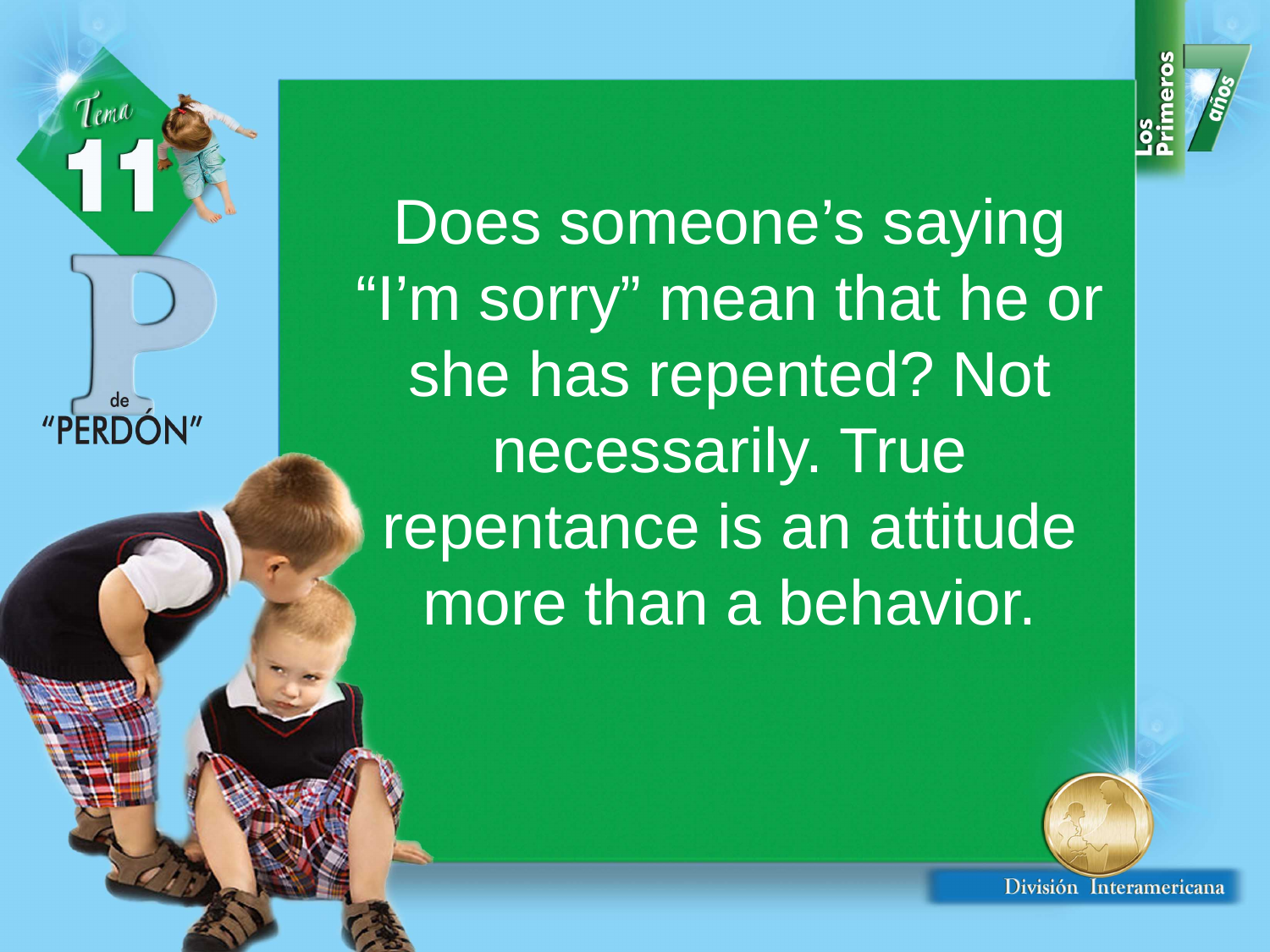

Does someone’s saying “I’m sorry” mean that he or she has repented? Not necessarily. True repentance is an attitude more than a behavior.